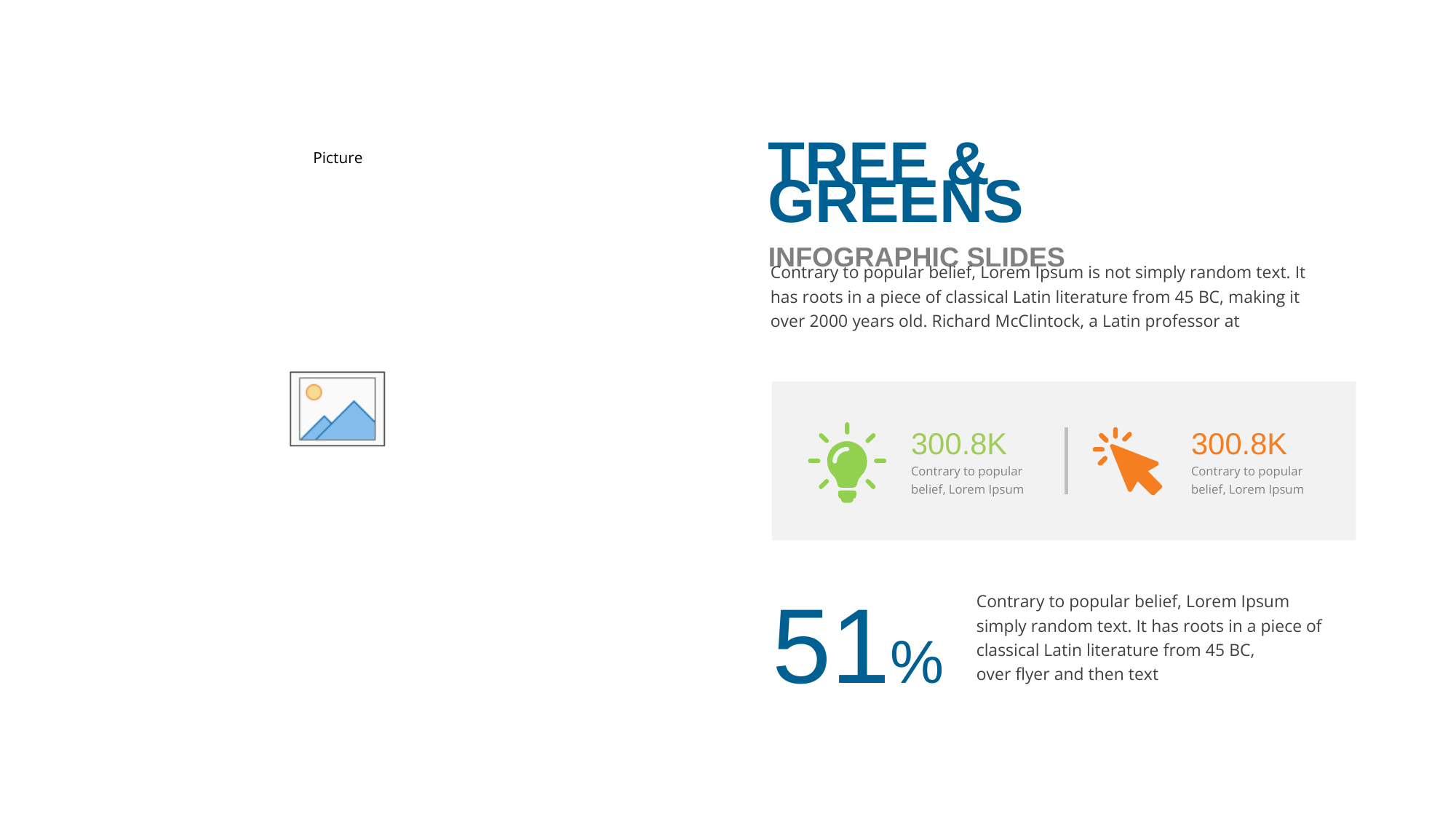

TREE & GREENS
INFOGRAPHIC SLIDES
Contrary to popular belief, Lorem Ipsum is not simply random text. It has roots in a piece of classical Latin literature from 45 BC, making it over 2000 years old. Richard McClintock, a Latin professor at

300.8K
Contrary to popular belief, Lorem Ipsum

300.8K
Contrary to popular belief, Lorem Ipsum

51%
Contrary to popular belief, Lorem Ipsum
simply random text. It has roots in a piece of classical Latin literature from 45 BC,
over flyer and then text